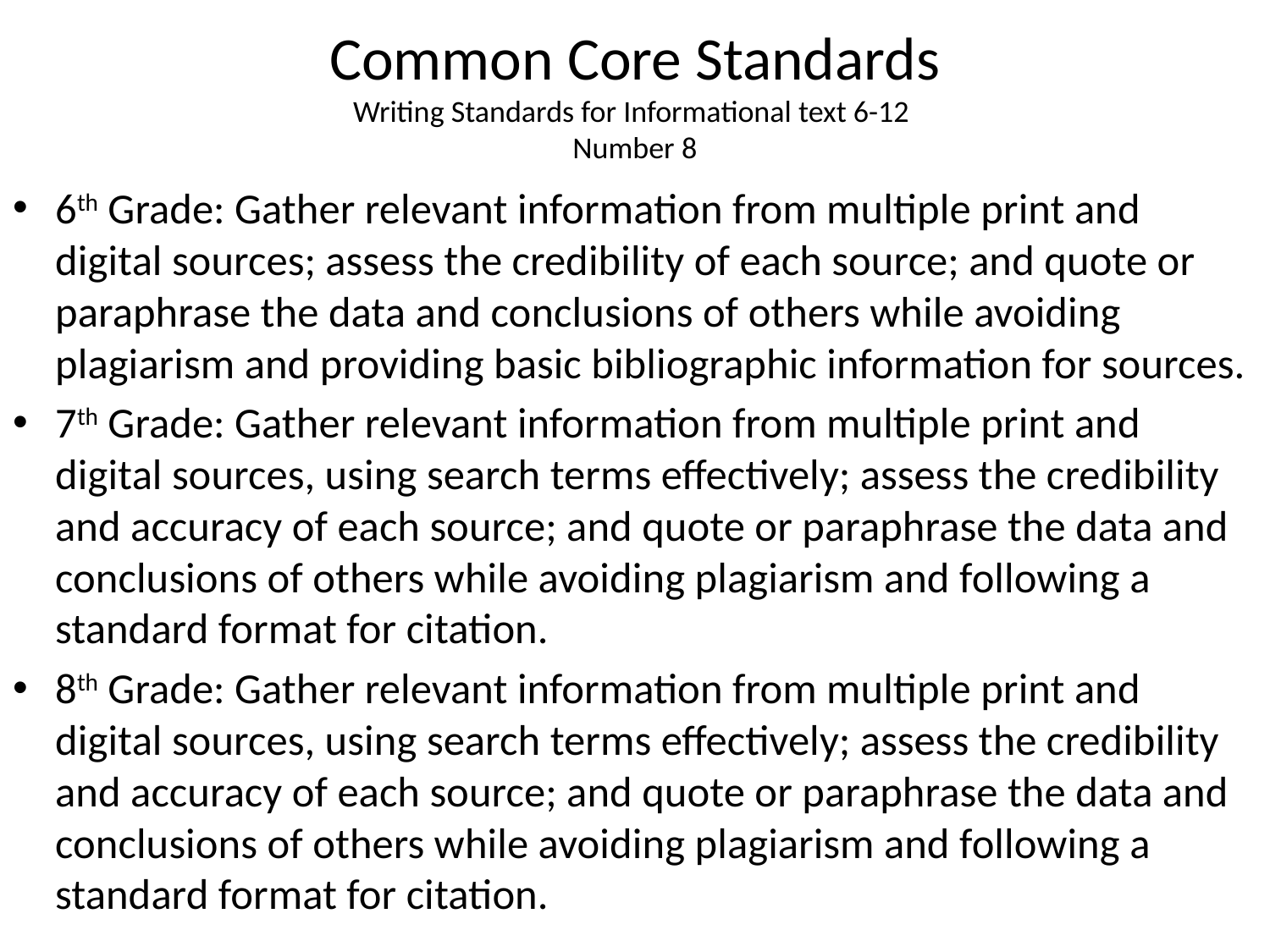

# Common Core Standards Writing Standards for Informational text 6-12 Number 8
6th Grade: Gather relevant information from multiple print and digital sources; assess the credibility of each source; and quote or paraphrase the data and conclusions of others while avoiding plagiarism and providing basic bibliographic information for sources.
7th Grade: Gather relevant information from multiple print and digital sources, using search terms effectively; assess the credibility and accuracy of each source; and quote or paraphrase the data and conclusions of others while avoiding plagiarism and following a standard format for citation.
8th Grade: Gather relevant information from multiple print and digital sources, using search terms effectively; assess the credibility and accuracy of each source; and quote or paraphrase the data and conclusions of others while avoiding plagiarism and following a standard format for citation.